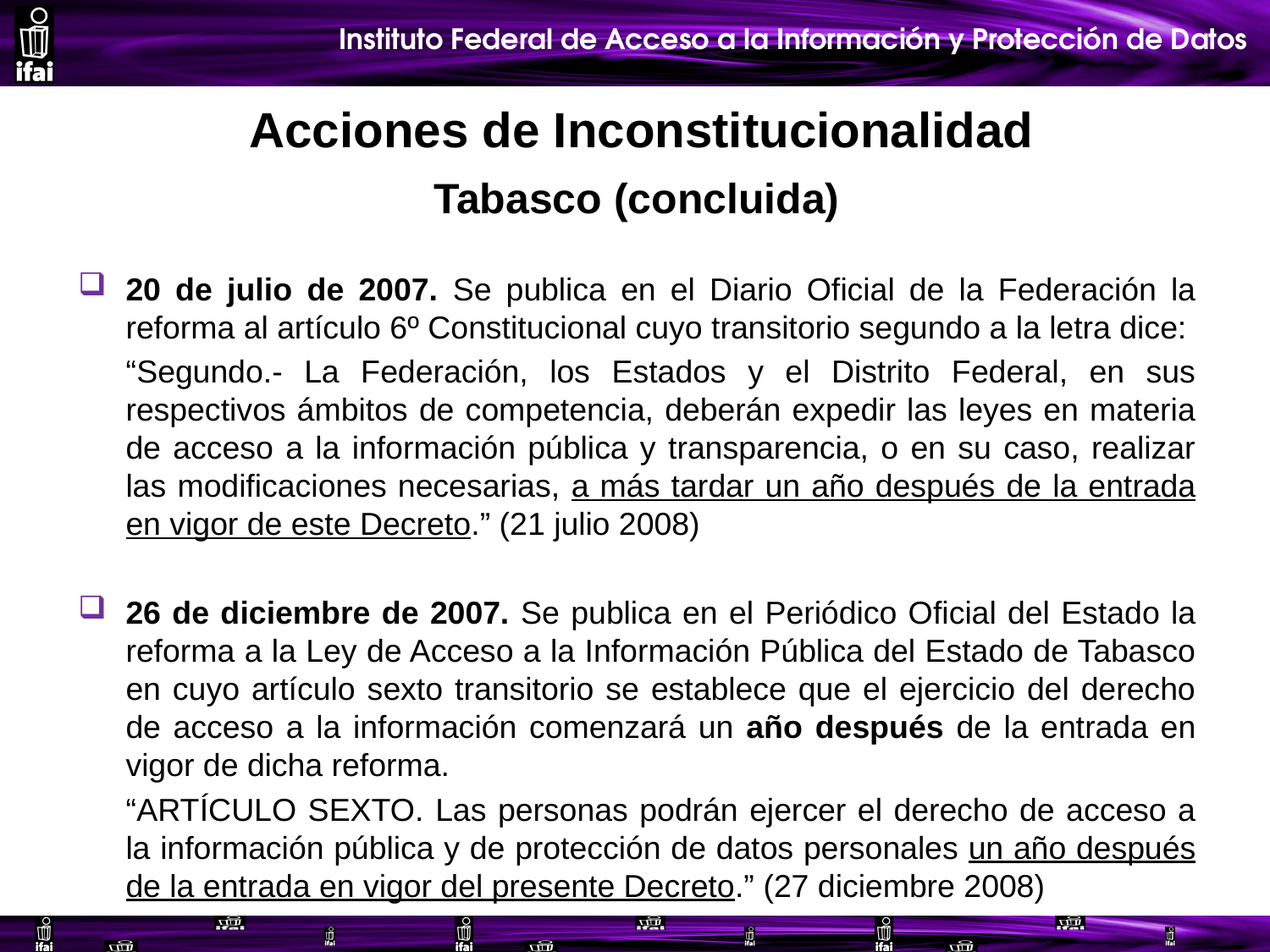

# Acciones de Inconstitucionalidad
Tabasco (concluida)

20 de julio de 2007. Se publica en el Diario Oficial de la Federación la reforma al artículo 6º Constitucional cuyo transitorio segundo a la letra dice:
	“Segundo.- La Federación, los Estados y el Distrito Federal, en sus respectivos ámbitos de competencia, deberán expedir las leyes en materia de acceso a la información pública y transparencia, o en su caso, realizar las modificaciones necesarias, a más tardar un año después de la entrada en vigor de este Decreto.” (21 julio 2008)

26 de diciembre de 2007. Se publica en el Periódico Oficial del Estado la reforma a la Ley de Acceso a la Información Pública del Estado de Tabasco en cuyo artículo sexto transitorio se establece que el ejercicio del derecho de acceso a la información comenzará un año después de la entrada en vigor de dicha reforma.
	“ARTÍCULO SEXTO. Las personas podrán ejercer el derecho de acceso a la información pública y de protección de datos personales un año después de la entrada en vigor del presente Decreto.” (27 diciembre 2008)